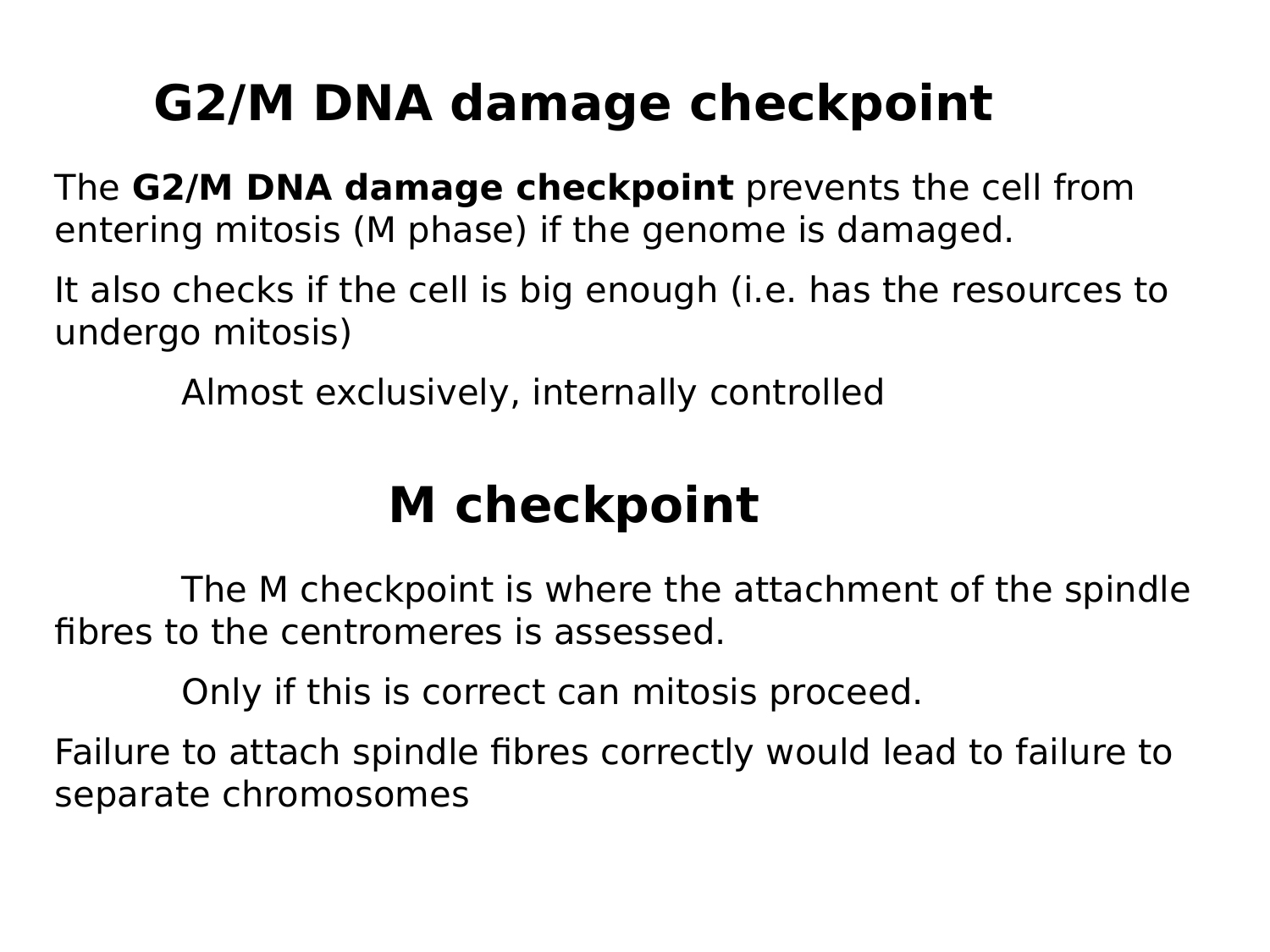

G2/M DNA damage checkpoint
The G2/M DNA damage checkpoint prevents the cell from entering mitosis (M phase) if the genome is damaged.
It also checks if the cell is big enough (i.e. has the resources to undergo mitosis)
	Almost exclusively, internally controlled

M checkpoint
	The M checkpoint is where the attachment of the spindle fibres to the centromeres is assessed.
	Only if this is correct can mitosis proceed.
Failure to attach spindle fibres correctly would lead to failure to separate chromosomes